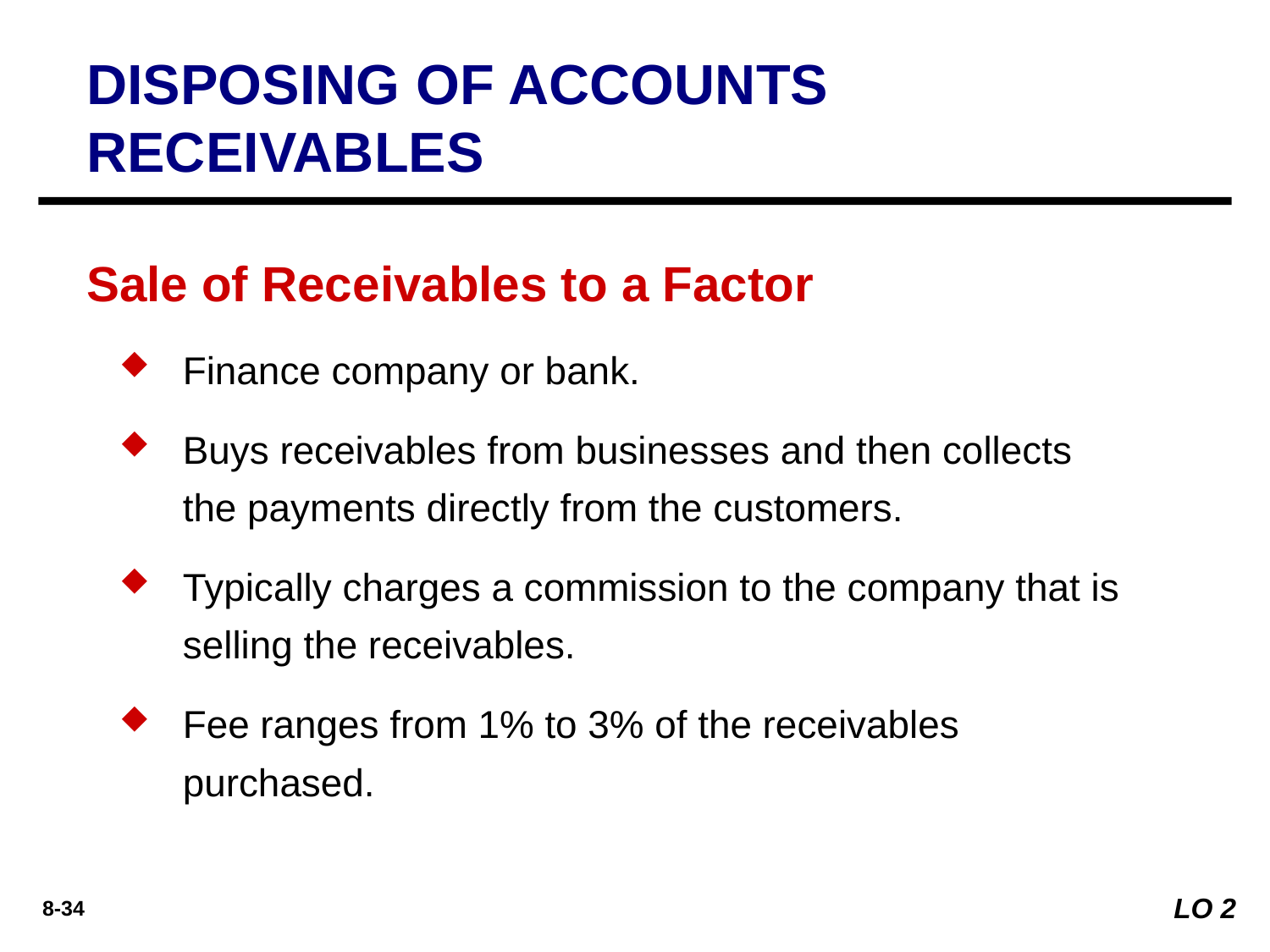

DISPOSING OF ACCOUNTS RECEIVABLES

Sale of Receivables to a Factor
Finance company or bank.
Buys receivables from businesses and then collects the payments directly from the customers.
Typically charges a commission to the company that is selling the receivables.
Fee ranges from 1% to 3% of the receivables purchased.
LO 2